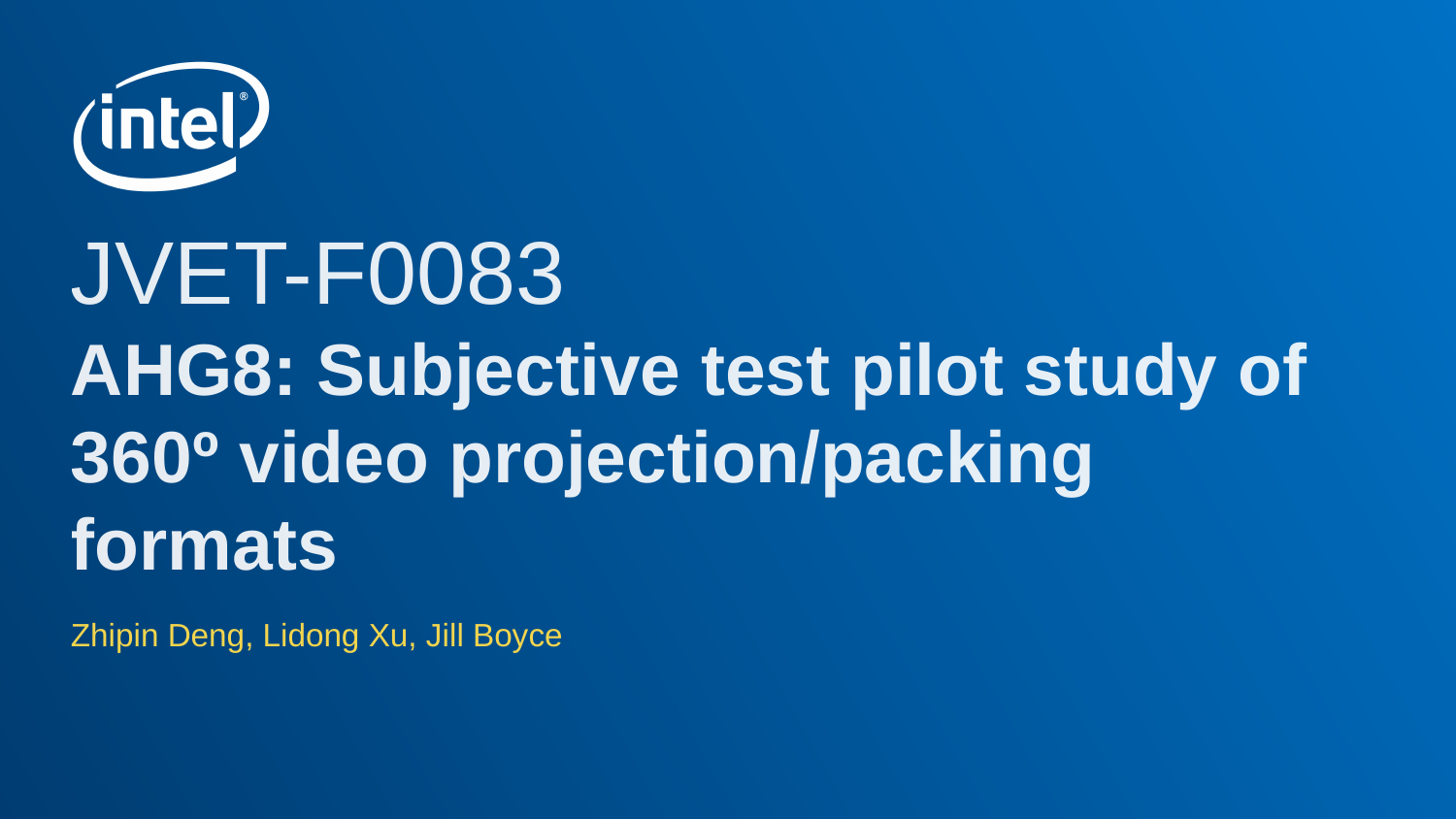

# JVET-F0083 AHG8: Subjective test pilot study of 360º video projection/packing formats
Zhipin Deng, Lidong Xu, Jill Boyce